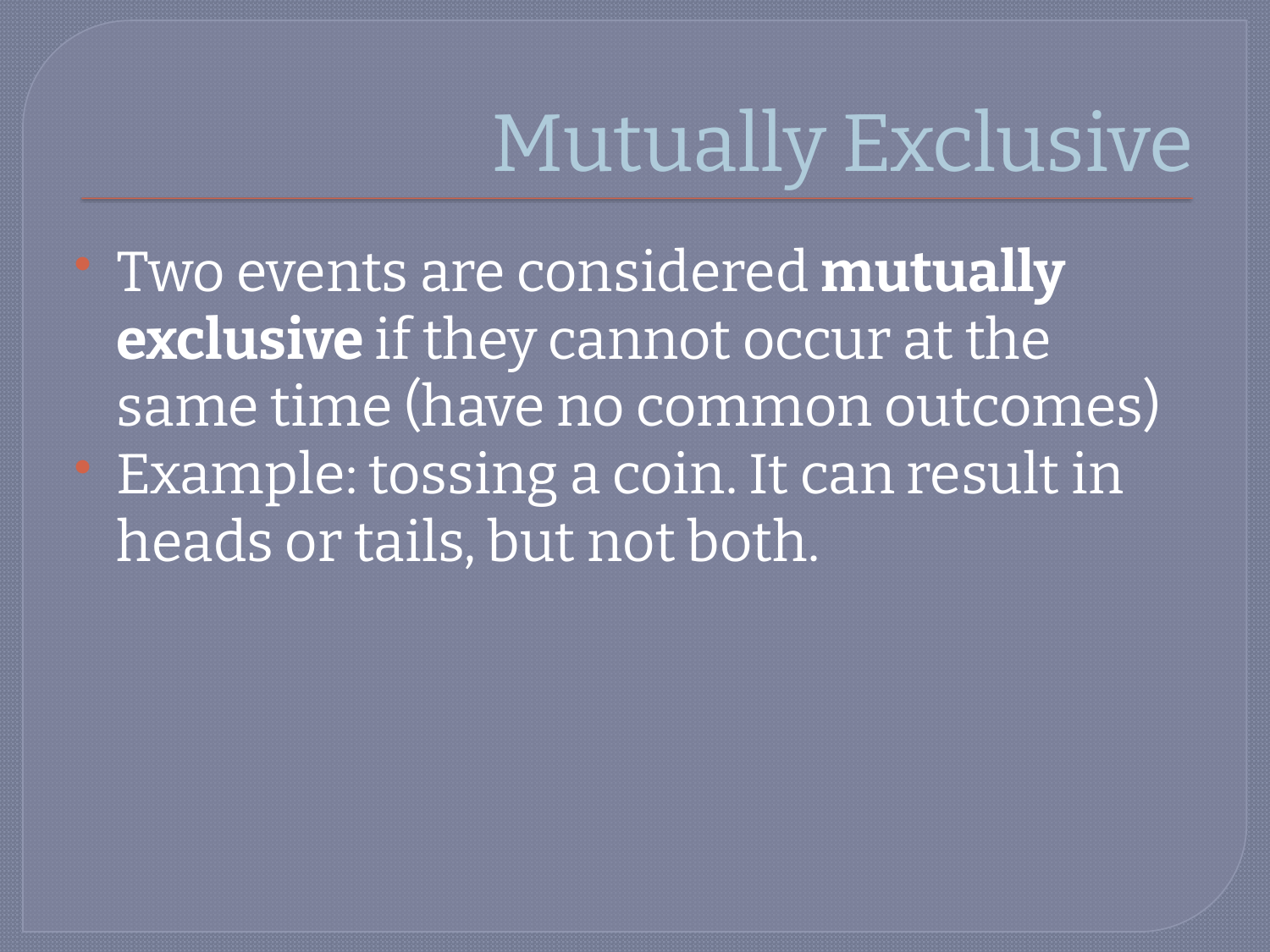

# Mutually Exclusive
Two events are considered mutually exclusive if they cannot occur at the same time (have no common outcomes)
Example: tossing a coin. It can result in heads or tails, but not both.